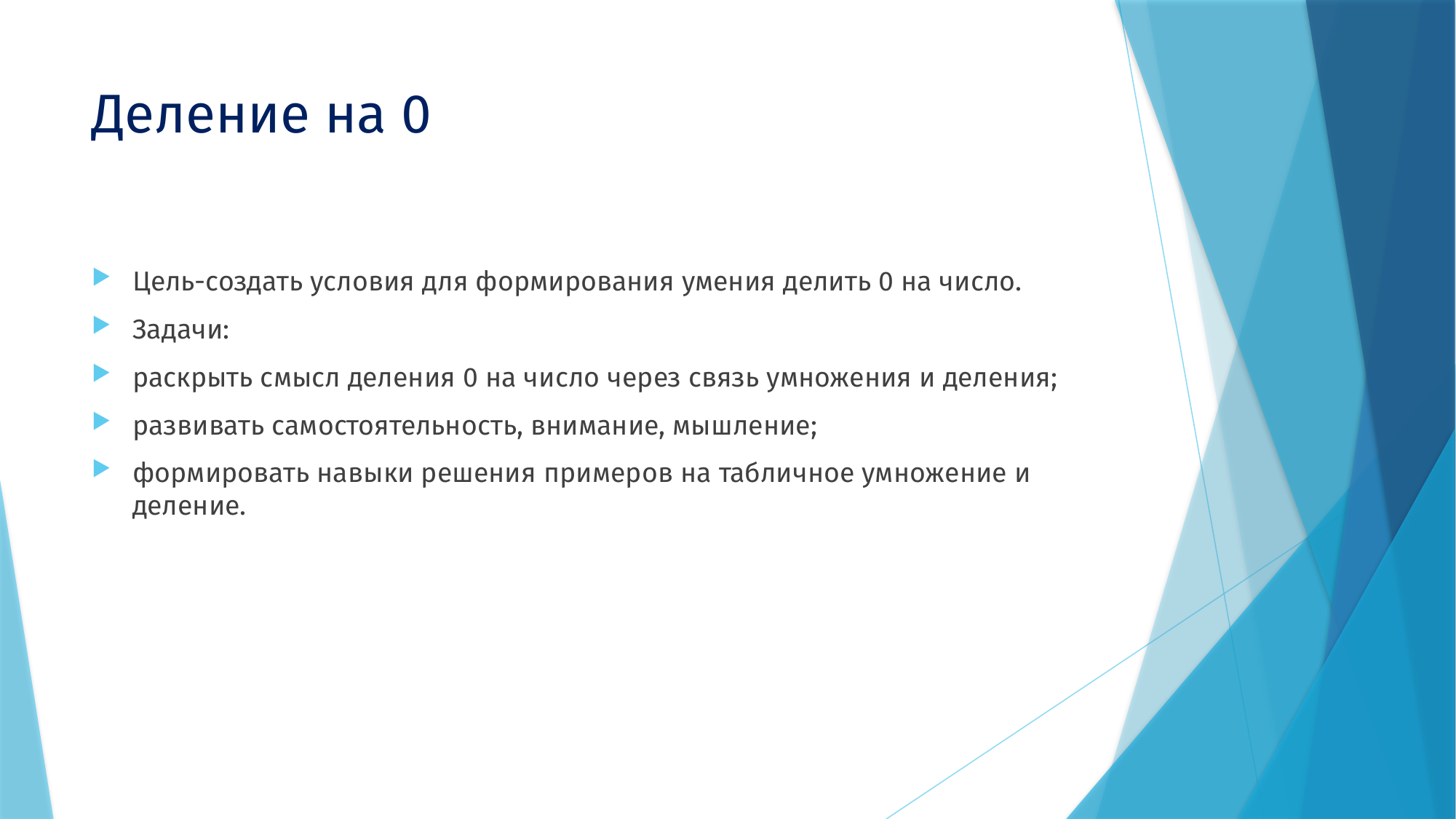

# Деление на 0    0
Цель-создать условия для формирования умения делить 0 на число.
Задачи:
раскрыть смысл деления 0 на число через связь умножения и деления;
развивать самостоятельность, внимание, мышление;
формировать навыки решения примеров на табличное умножение и деление.
З на 0